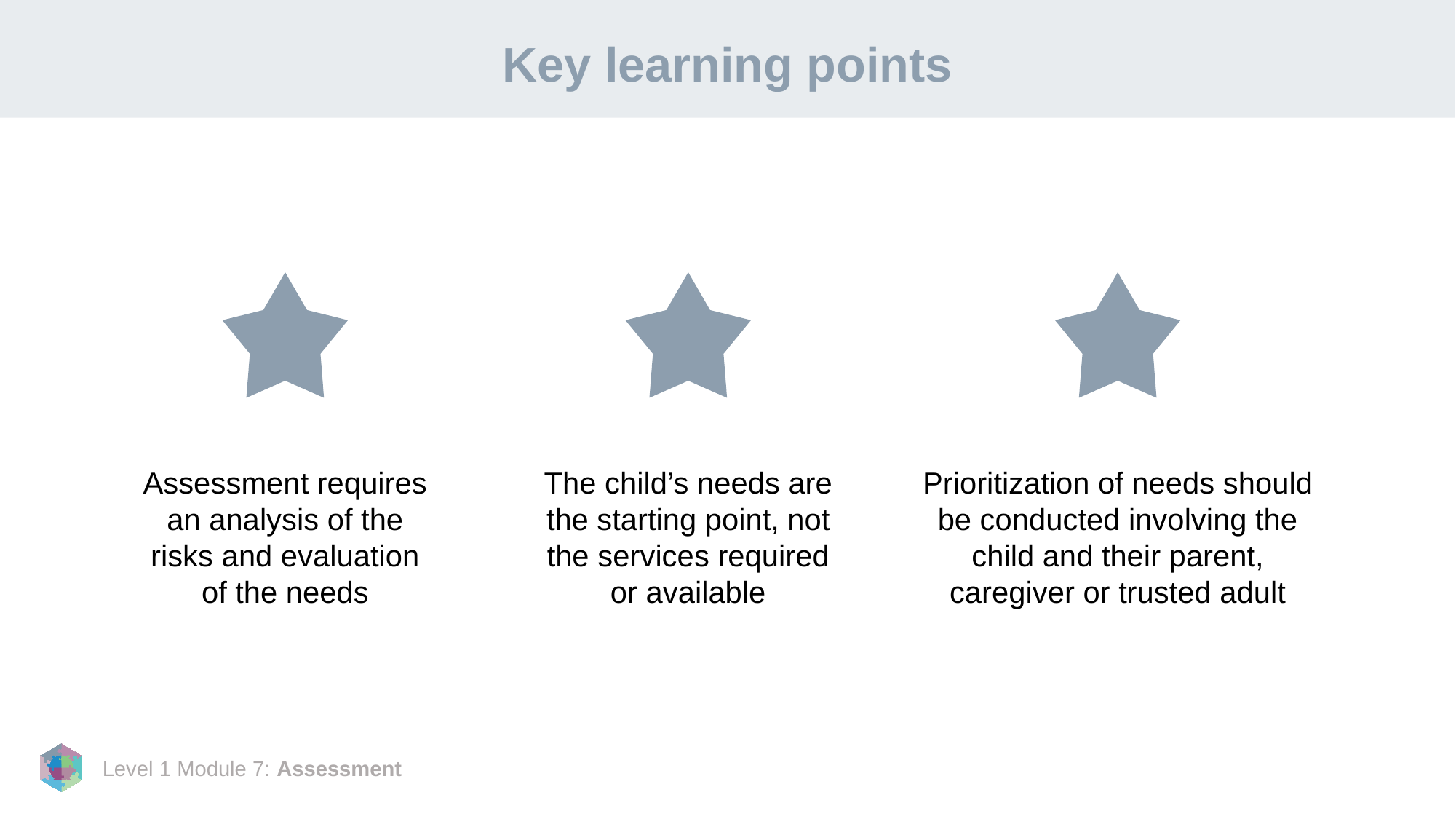

# Key learning points

Assessment requires an analysis of the risks and evaluation of the needs
The child’s needs are the starting point, not the services required or available
Prioritization of needs should be conducted involving the child and their parent, caregiver or trusted adult